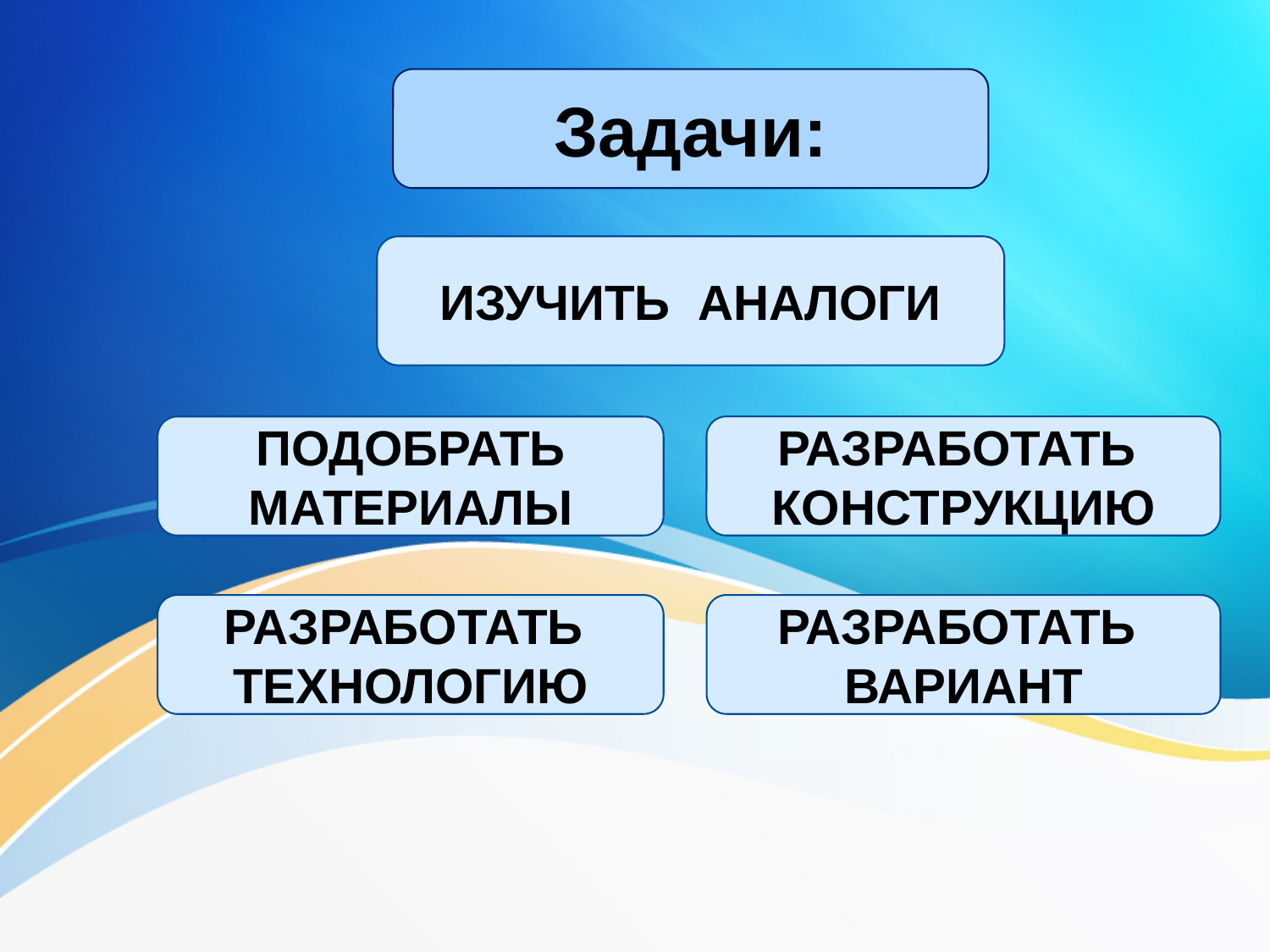

Задачи:
ИЗУЧИТЬ  АНАЛОГИ
РАЗРАБОТАТЬ  КОНСТРУКЦИЮ
ПОДОБРАТЬ
МАТЕРИАЛЫ
РАЗРАБОТАТЬ  ТЕХНОЛОГИЮ
РАЗРАБОТАТЬ  ВАРИАНТ